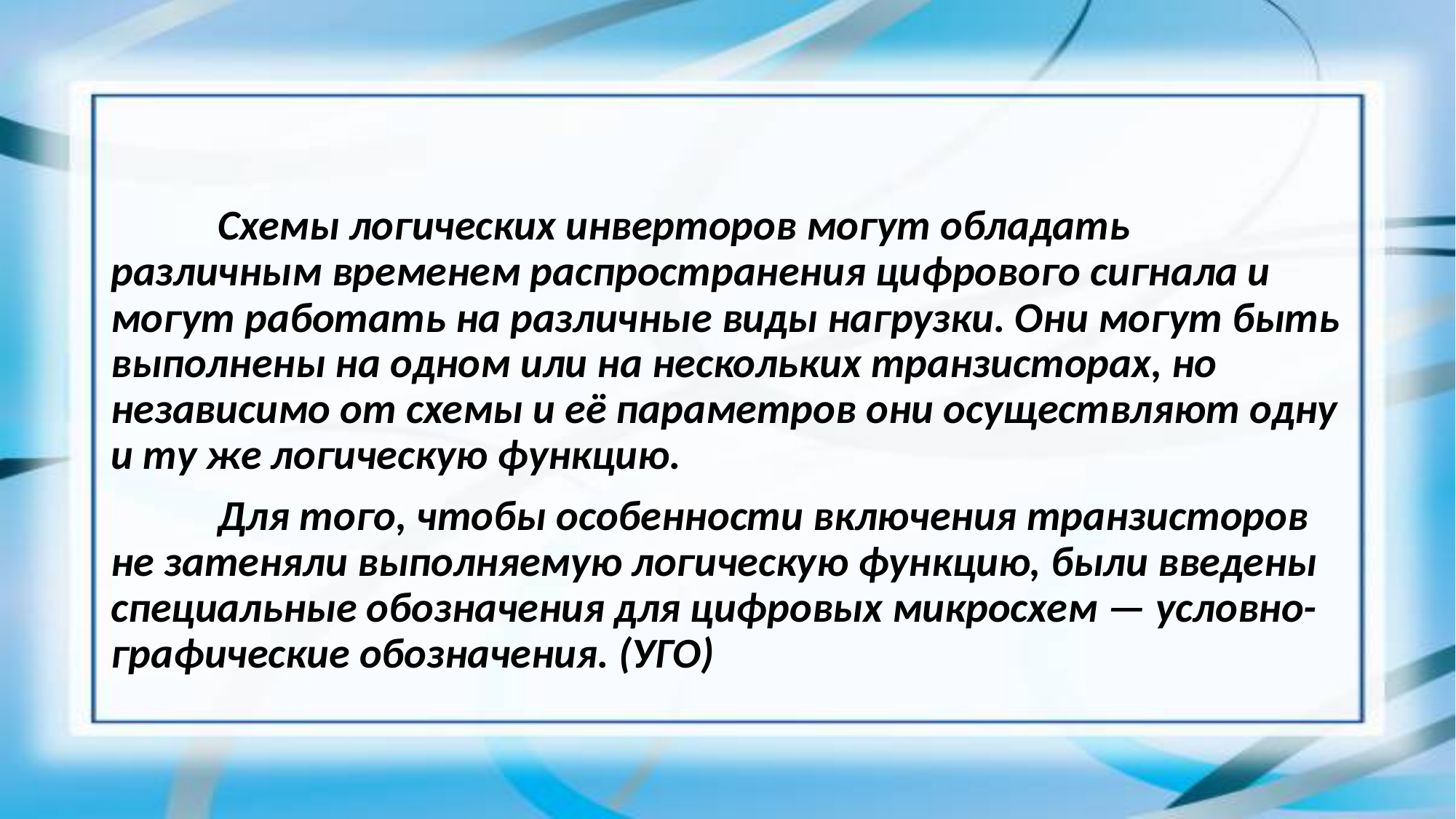

Схемы логических инверторов могут обладать различным временем распространения цифрового сигнала и могут работать на различные виды нагрузки. Они могут быть выполнены на одном или на нескольких транзисторах, но независимо от схемы и её параметров они осуществляют одну и ту же логическую функцию.
Для того, чтобы особенности включения транзисторов не затеняли выполняемую логическую функцию, были введены специальные обозначения для цифровых микросхем — условно-графические обозначения. (УГО)